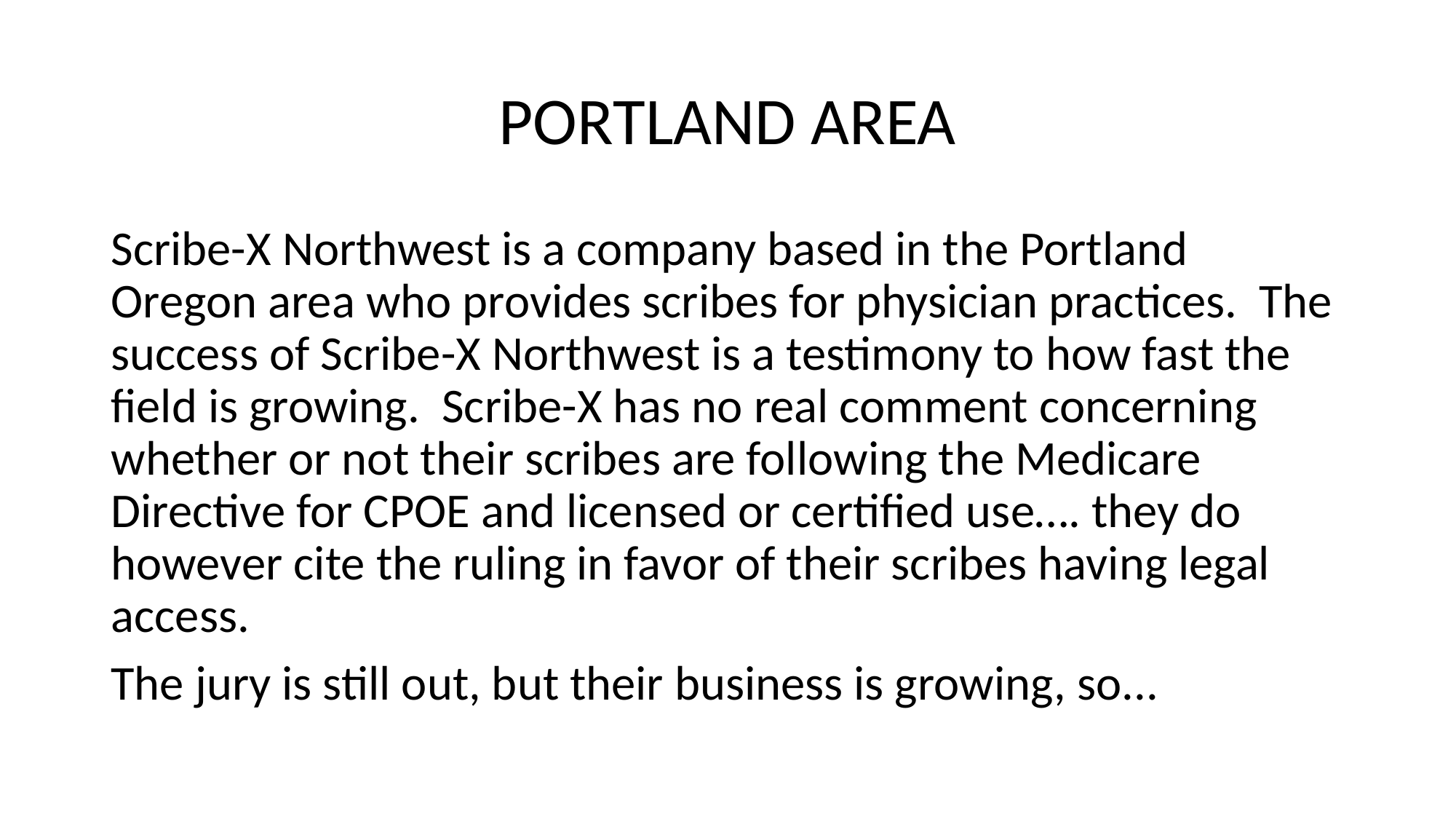

# PORTLAND AREA
Scribe-X Northwest is a company based in the Portland Oregon area who provides scribes for physician practices.  The success of Scribe-X Northwest is a testimony to how fast the field is growing.  Scribe-X has no real comment concerning whether or not their scribes are following the Medicare Directive for CPOE and licensed or certified use…. they do however cite the ruling in favor of their scribes having legal access.
The jury is still out, but their business is growing, so...